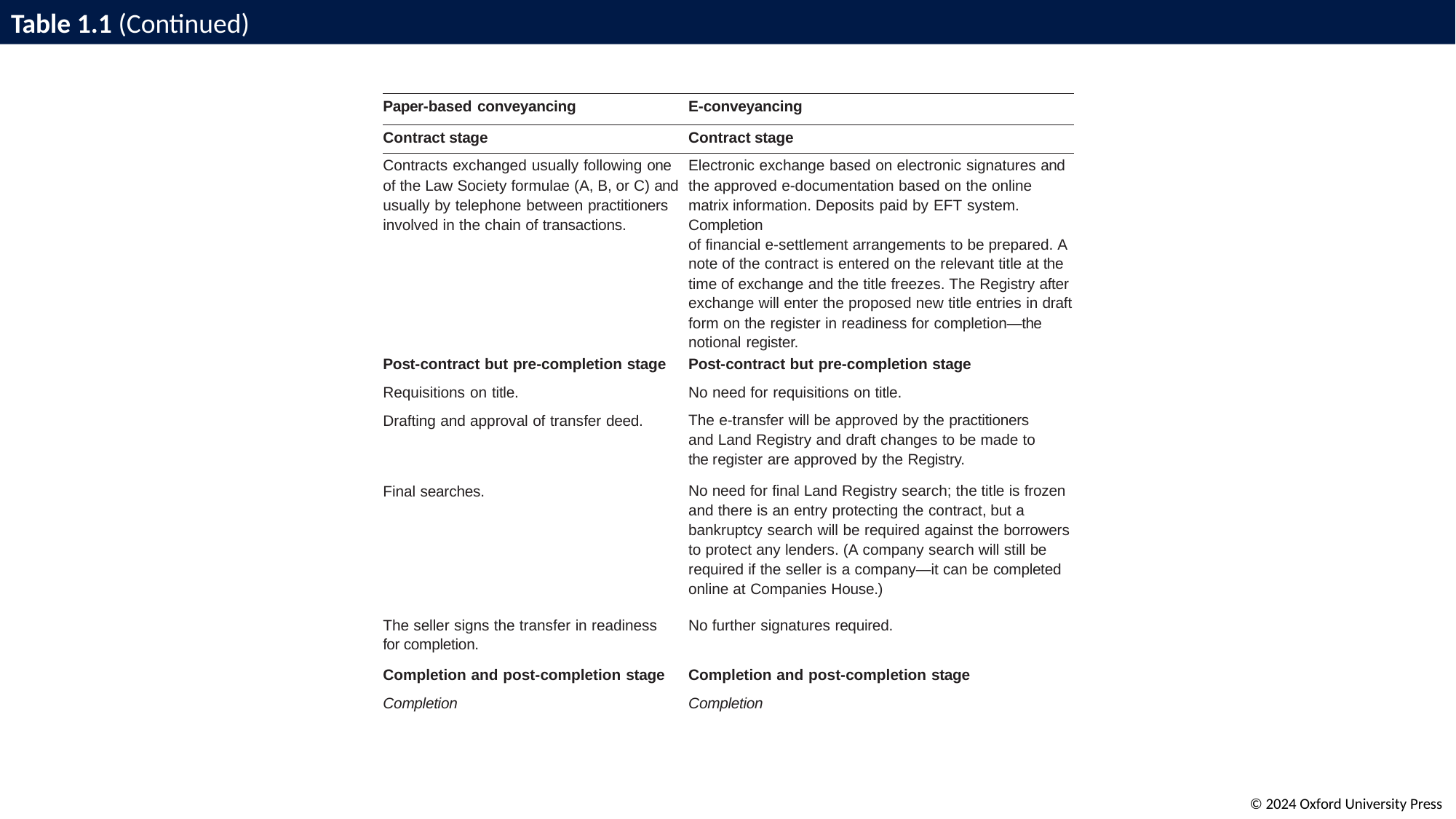

# Table 1.1 (Continued)
| Paper-based conveyancing | E-conveyancing |
| --- | --- |
| Contract stage | Contract stage |
| Contracts exchanged usually following one of the Law Society formulae (A, B, or C) and usually by telephone between practitioners involved in the chain of transactions. | Electronic exchange based on electronic signatures and the approved e-documentation based on the online matrix information. Deposits paid by EFT system. Completion of financial e-settlement arrangements to be prepared. A note of the contract is entered on the relevant title at the time of exchange and the title freezes. The Registry after exchange will enter the proposed new title entries in draft form on the register in readiness for completion—the notional register. |
| Post-contract but pre-completion stage | Post-contract but pre-completion stage |
| Requisitions on title. | No need for requisitions on title. |
| Drafting and approval of transfer deed. | The e-transfer will be approved by the practitioners and Land Registry and draft changes to be made to the register are approved by the Registry. |
| Final searches. | No need for final Land Registry search; the title is frozen and there is an entry protecting the contract, but a bankruptcy search will be required against the borrowers to protect any lenders. (A company search will still be required if the seller is a company—it can be completed online at Companies House.) |
| The seller signs the transfer in readiness for completion. | No further signatures required. |
| Completion and post-completion stage | Completion and post-completion stage |
| Completion | Completion |